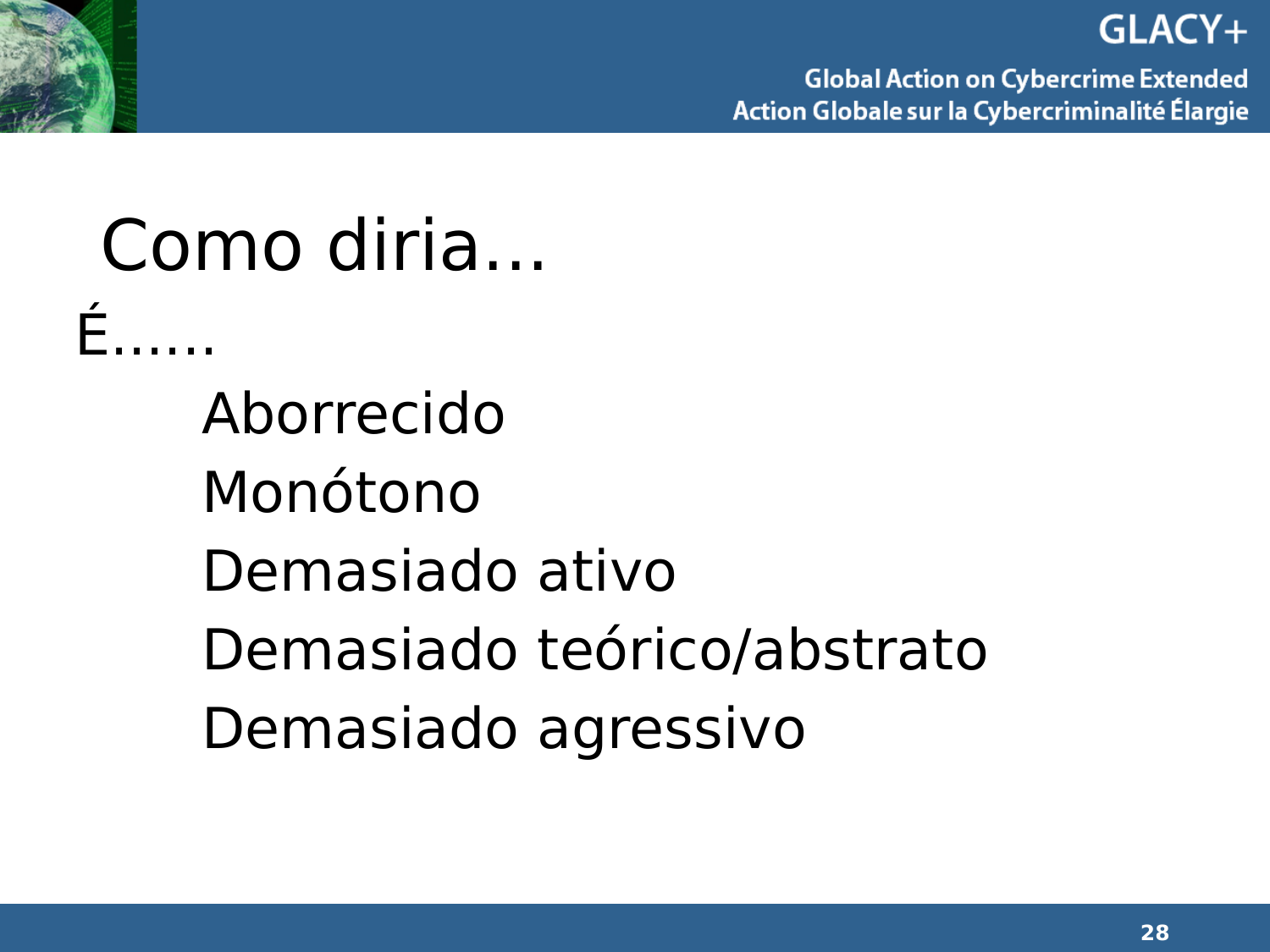

# Como diria...
É......
	Aborrecido
	Monótono
	Demasiado ativo
	Demasiado teórico/abstrato
	Demasiado agressivo

28